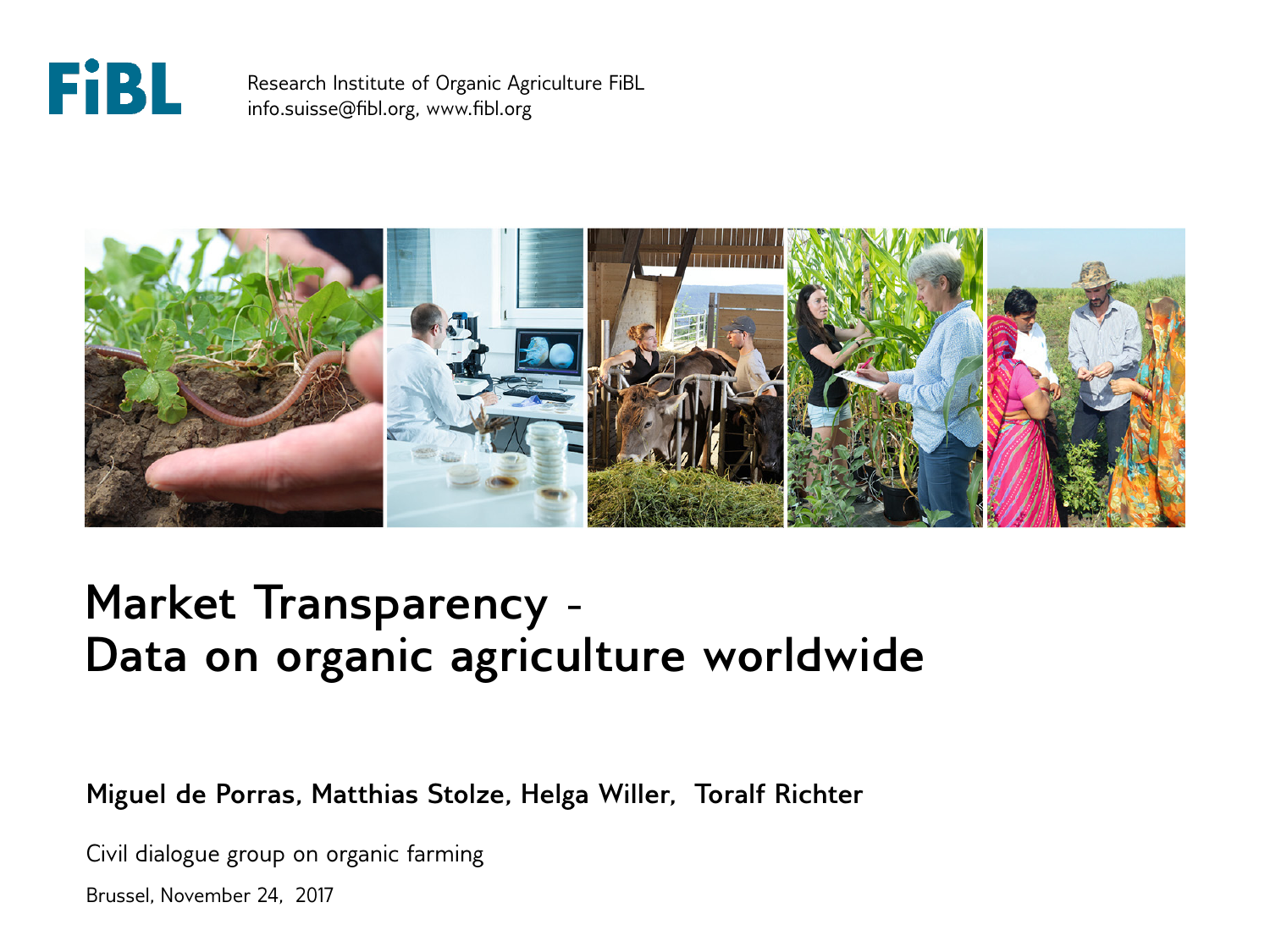

Market Transparency -
Data on organic agriculture worldwide
Miguel de Porras, Matthias Stolze, Helga Willer,  Toralf Richter
Civil dialogue group on organic farming
Brussel, November 24,  2017